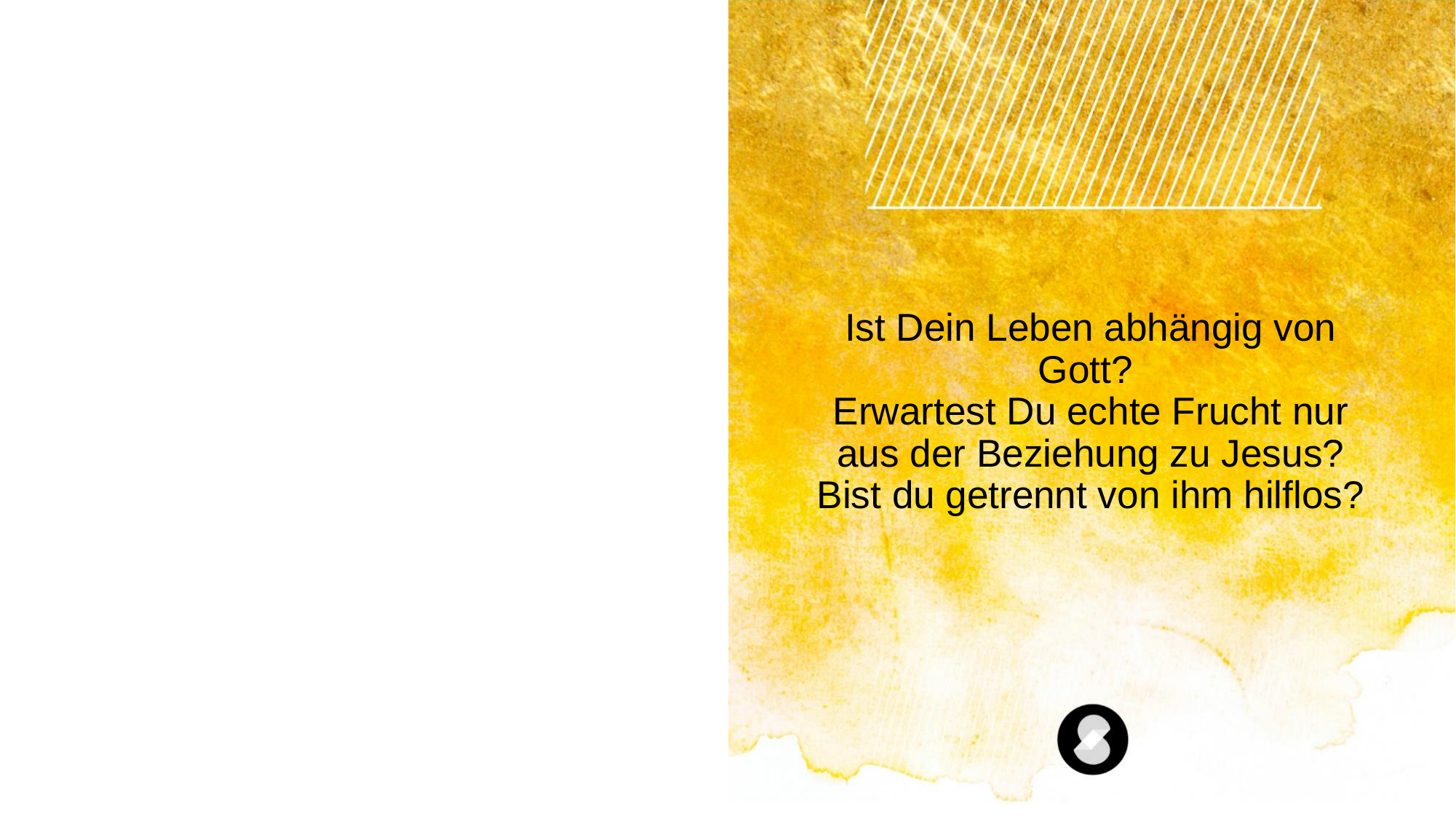

# Ist Dein Leben abhängig von Gott? Erwartest Du echte Frucht nur aus der Beziehung zu Jesus? Bist du getrennt von ihm hilflos?